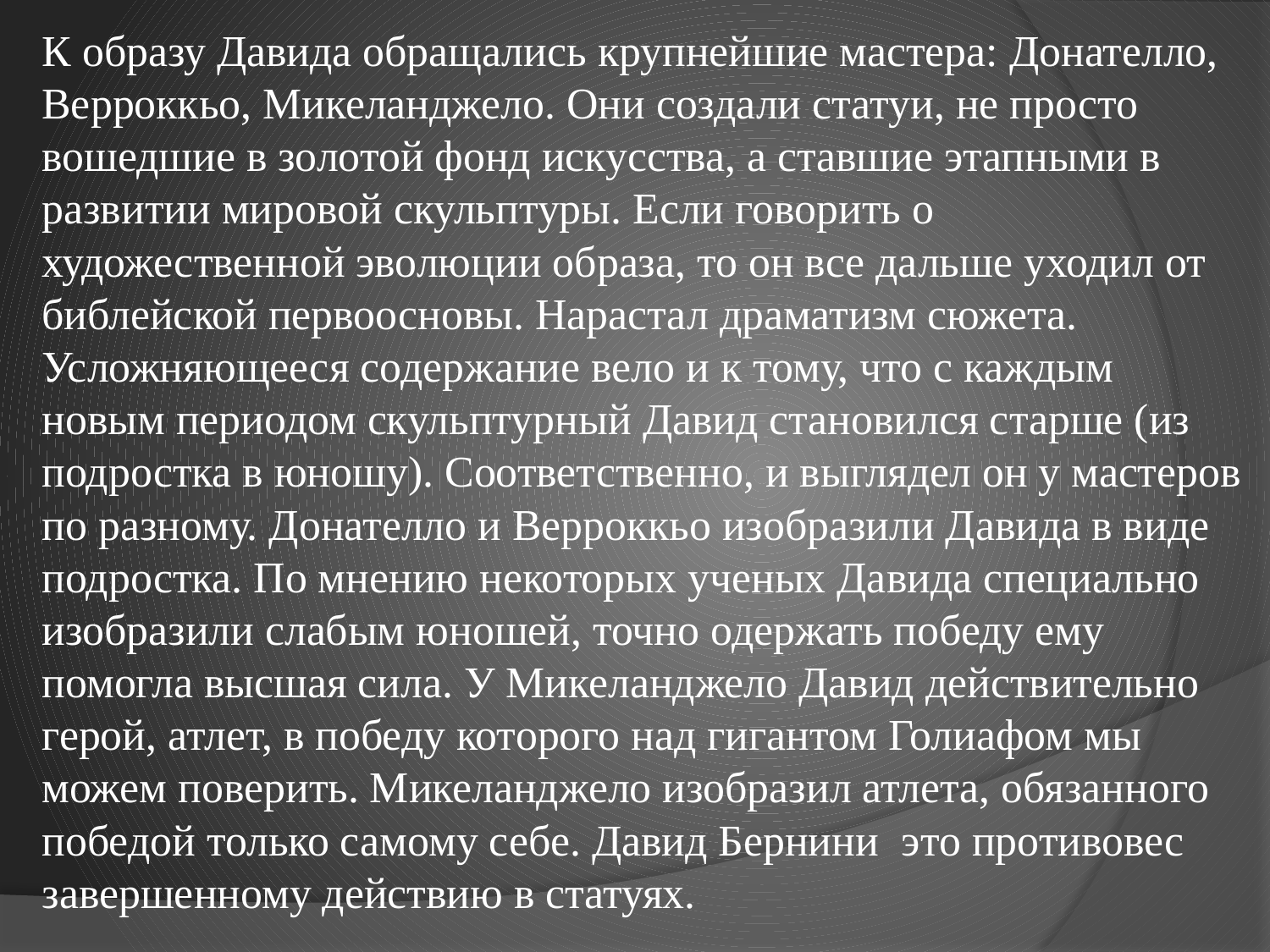

К образу Давида обращались крупнейшие мастера: Донателло, Верроккьо, Микеланджело. Они создали статуи, не просто вошедшие в золотой фонд искусства, а ставшие этапными в развитии мировой скульптуры. Если говорить о художественной эволюции образа, то он все дальше уходил от библейской первоосновы. Нарастал драматизм сюжета. Усложняющееся содержание вело и к тому, что с каждым новым периодом скульптурный Давид становился старше (из подростка в юношу). Соответственно, и выглядел он у мастеров по ­разному. Донателло и Верроккьо изобразили Давида в виде подростка. По мнению некоторых ученых Давида специально изобразили слабым юношей, точно одержать победу ему помогла высшая сила. У Микеланджело Давид действительно герой, атлет, в победу которого над гигантом Голиафом мы можем поверить. Микеланджело изобразил атлета, обязанного победой только самому себе. Давид Бернини ­ это противовес завершенному действию в статуях.